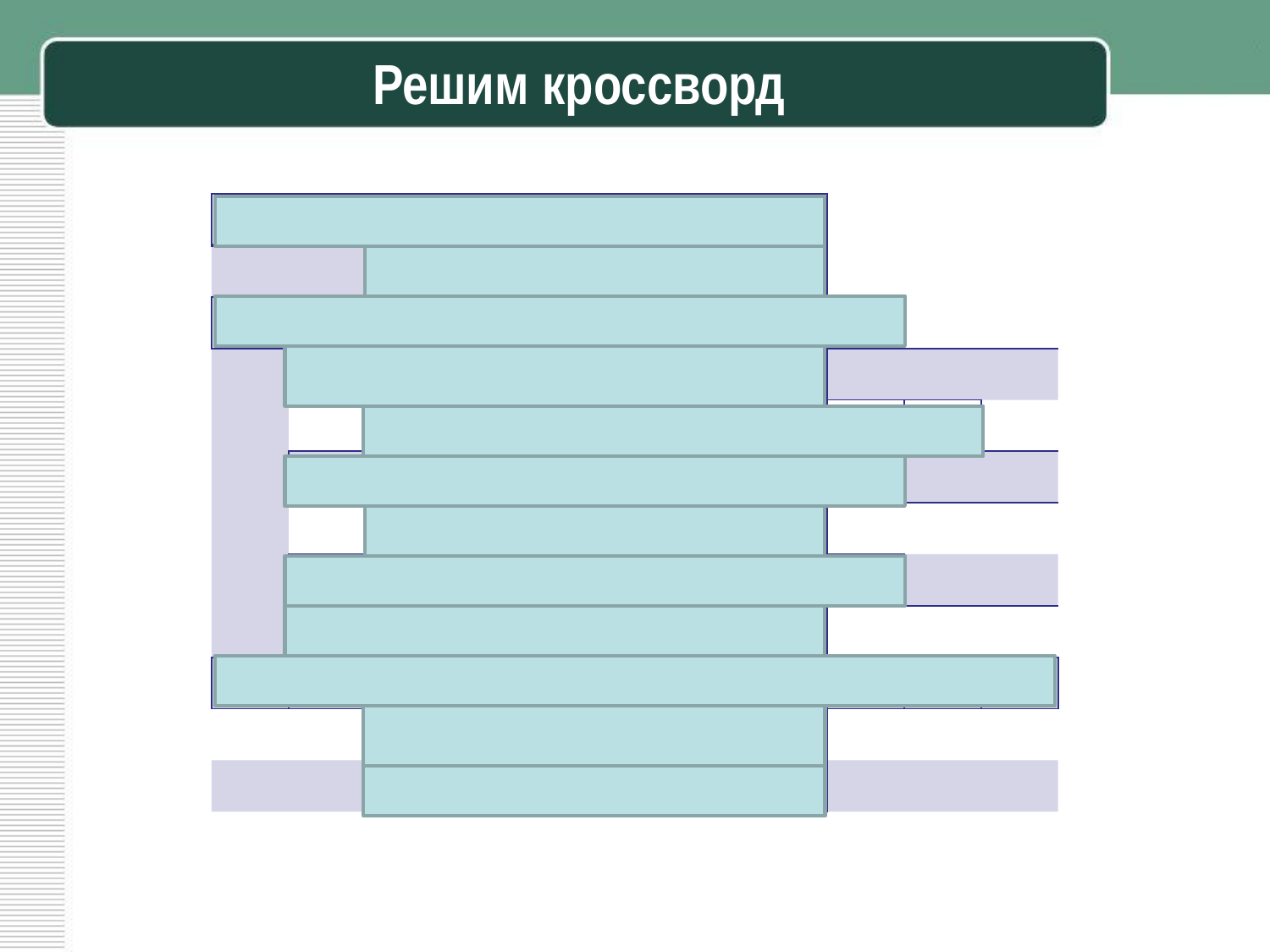

# Решим кроссворд
| т | ы | с | я | ч | н | ы | й |  |  |  |
| --- | --- | --- | --- | --- | --- | --- | --- | --- | --- | --- |
|  |  | т | р | и | с | т | а |  |  |  |
| п | я | т | и | с | о | т | ы | й |  |  |
|  | м | и | л | л | и | о | н |  |  |  |
|  |  | т | р | и | д | ц | а | т | ь |  |
|  | ш | е | с | т | ь | с | о | т |  |  |
|  |  | т | р | е | т | и | й |  |  |  |
|  | м | и | л | л | и | а | р | д |  |  |
|  | п | я | т | ь | с | о | т |  |  |  |
| ш | е | с | т | н | а | д | ц | а | т | ь |
|  |  | в | т | о | р | о | й |  |  |  |
|  |  | д | в | е | с | т | и |  |  |  |